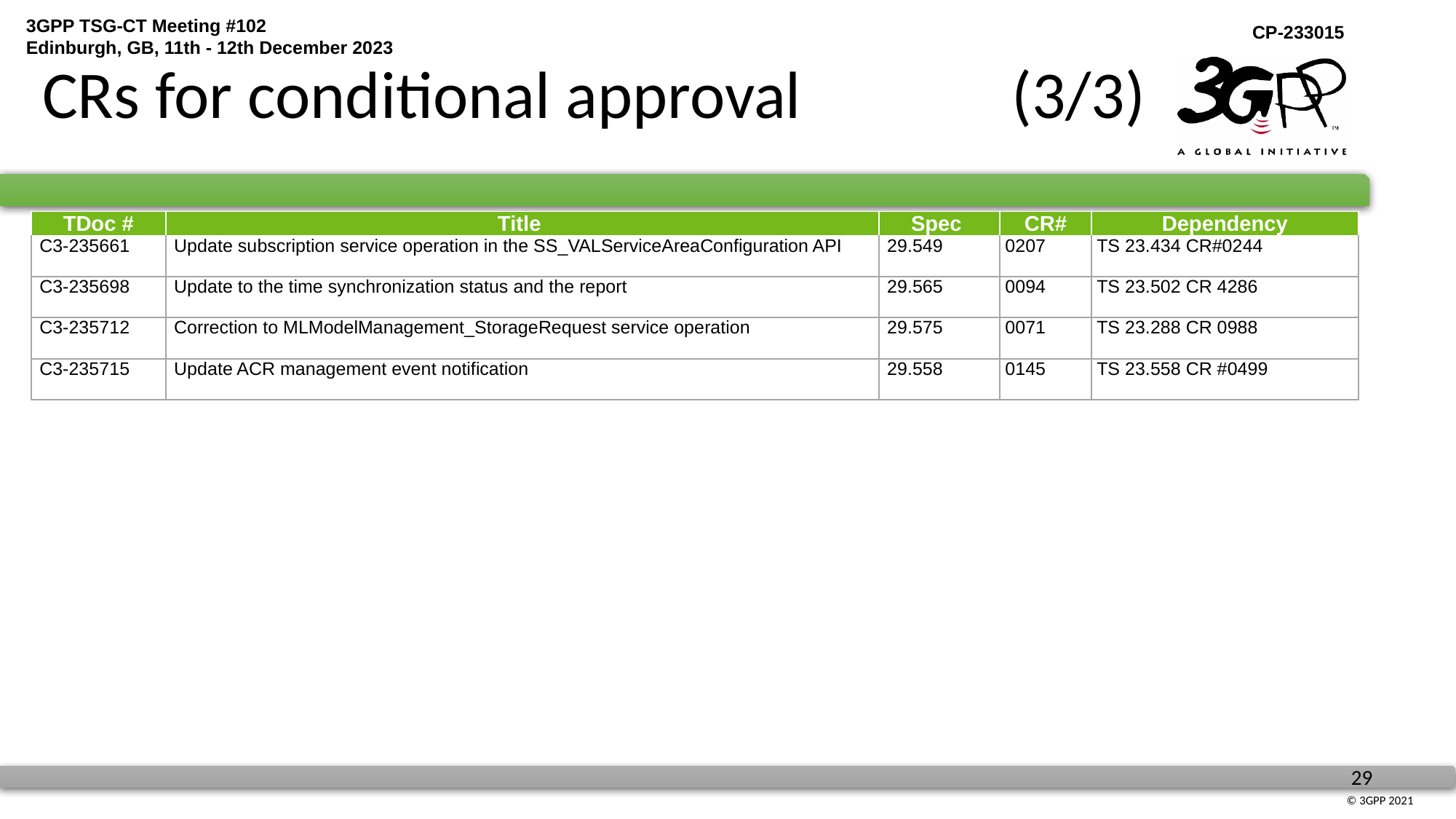

# CRs for conditional approval              (3/3)
| TDoc # | Title | Spec | CR# | Dependency |
| --- | --- | --- | --- | --- |
| C3-235661 | Update subscription service operation in the SS\_VALServiceAreaConfiguration API | 29.549 | 0207 | TS 23.434 CR#0244 |
| C3-235698 | Update to the time synchronization status and the report | 29.565 | 0094 | TS 23.502 CR 4286 |
| C3-235712 | Correction to MLModelManagement\_StorageRequest service operation | 29.575 | 0071 | TS 23.288 CR 0988 |
| C3-235715 | Update ACR management event notification | 29.558 | 0145 | TS 23.558 CR #0499 |